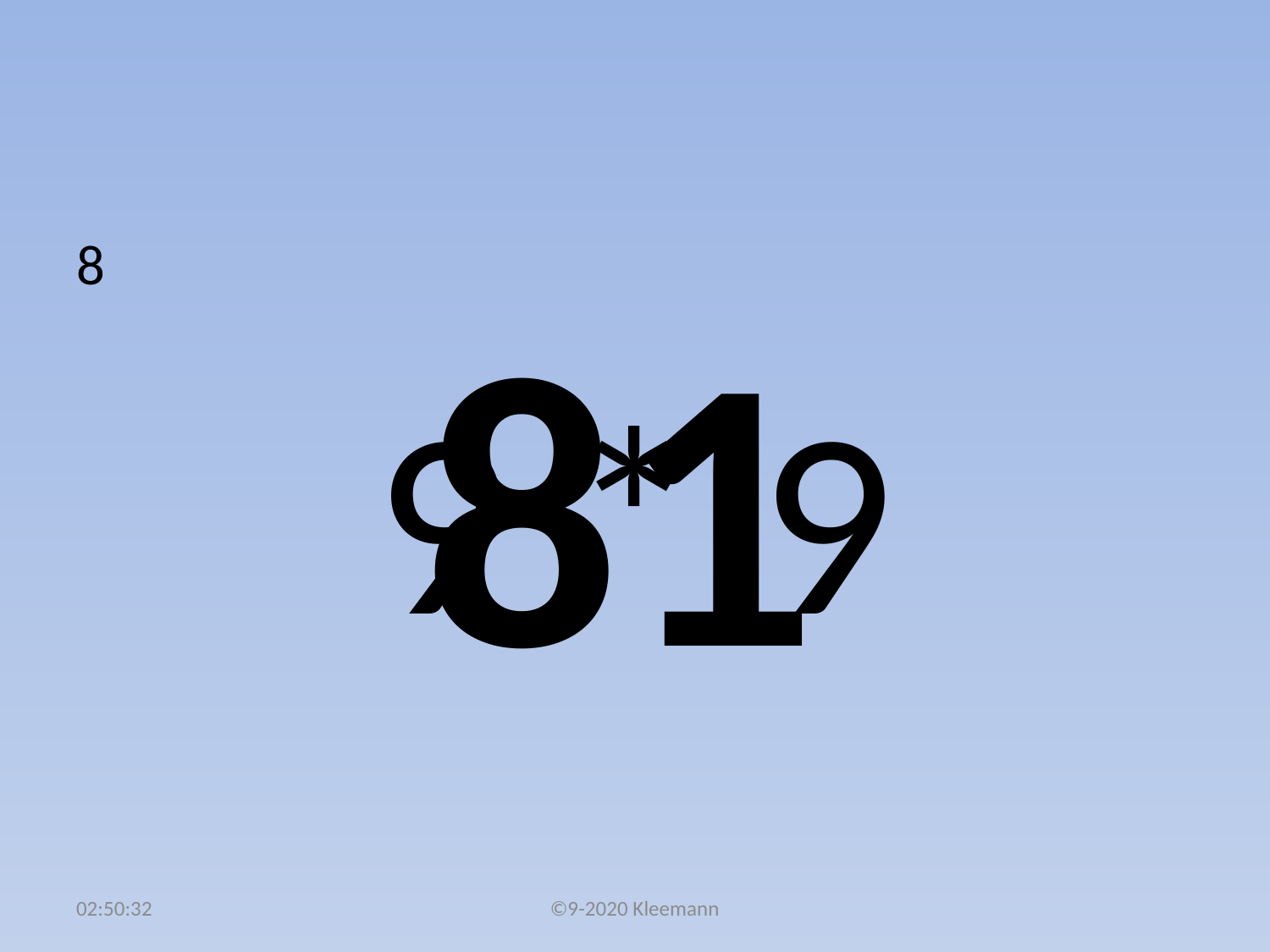

#
8
9 * 9
81
02:50:32
©9-2020 Kleemann